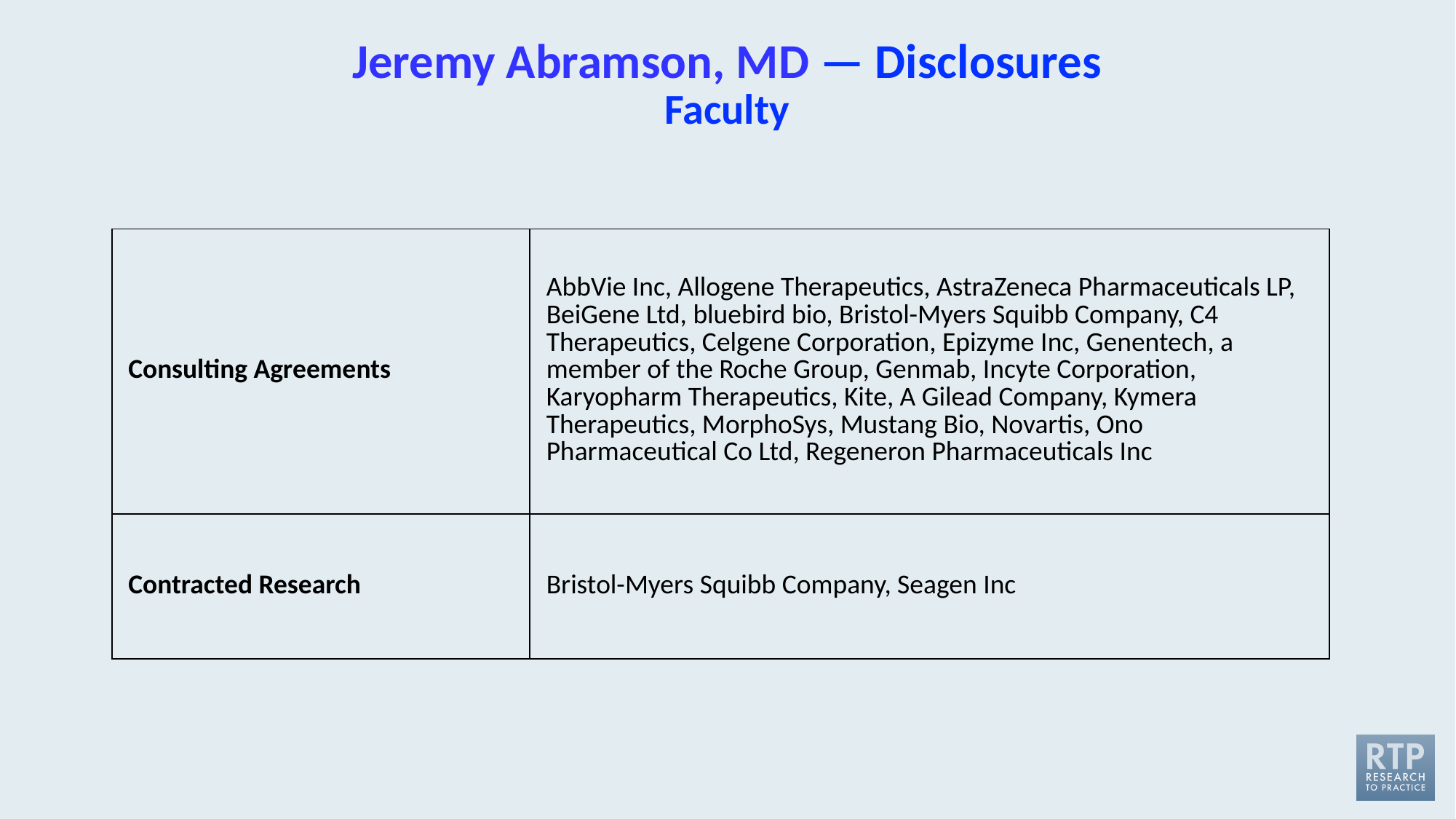

# Jeremy Abramson, MD — Disclosures Faculty
| Consulting Agreements | AbbVie Inc, Allogene Therapeutics, AstraZeneca Pharmaceuticals LP, BeiGene Ltd, bluebird bio, Bristol-Myers Squibb Company, C4 Therapeutics, Celgene Corporation, Epizyme Inc, Genentech, a member of the Roche Group, Genmab, Incyte Corporation, Karyopharm Therapeutics, Kite, A Gilead Company, Kymera Therapeutics, MorphoSys, Mustang Bio, Novartis, Ono Pharmaceutical Co Ltd, Regeneron Pharmaceuticals Inc |
| --- | --- |
| Contracted Research | Bristol-Myers Squibb Company, Seagen Inc |